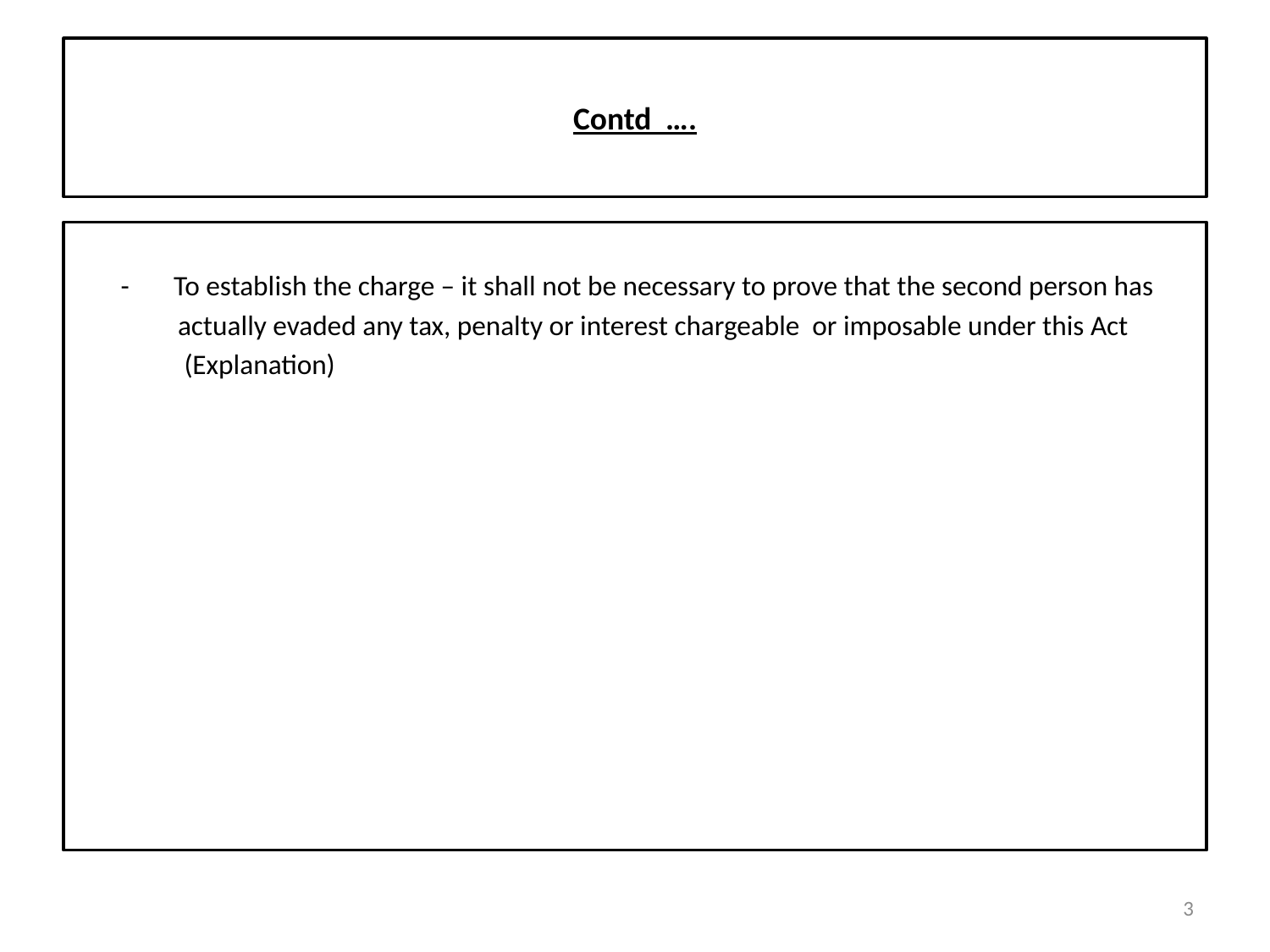

# Contd  ….

       -       To establish the charge – it shall not be necessary to prove that the second person has
                actually evaded any tax, penalty or interest chargeable  or imposable under this Act
                 (Explanation)
3